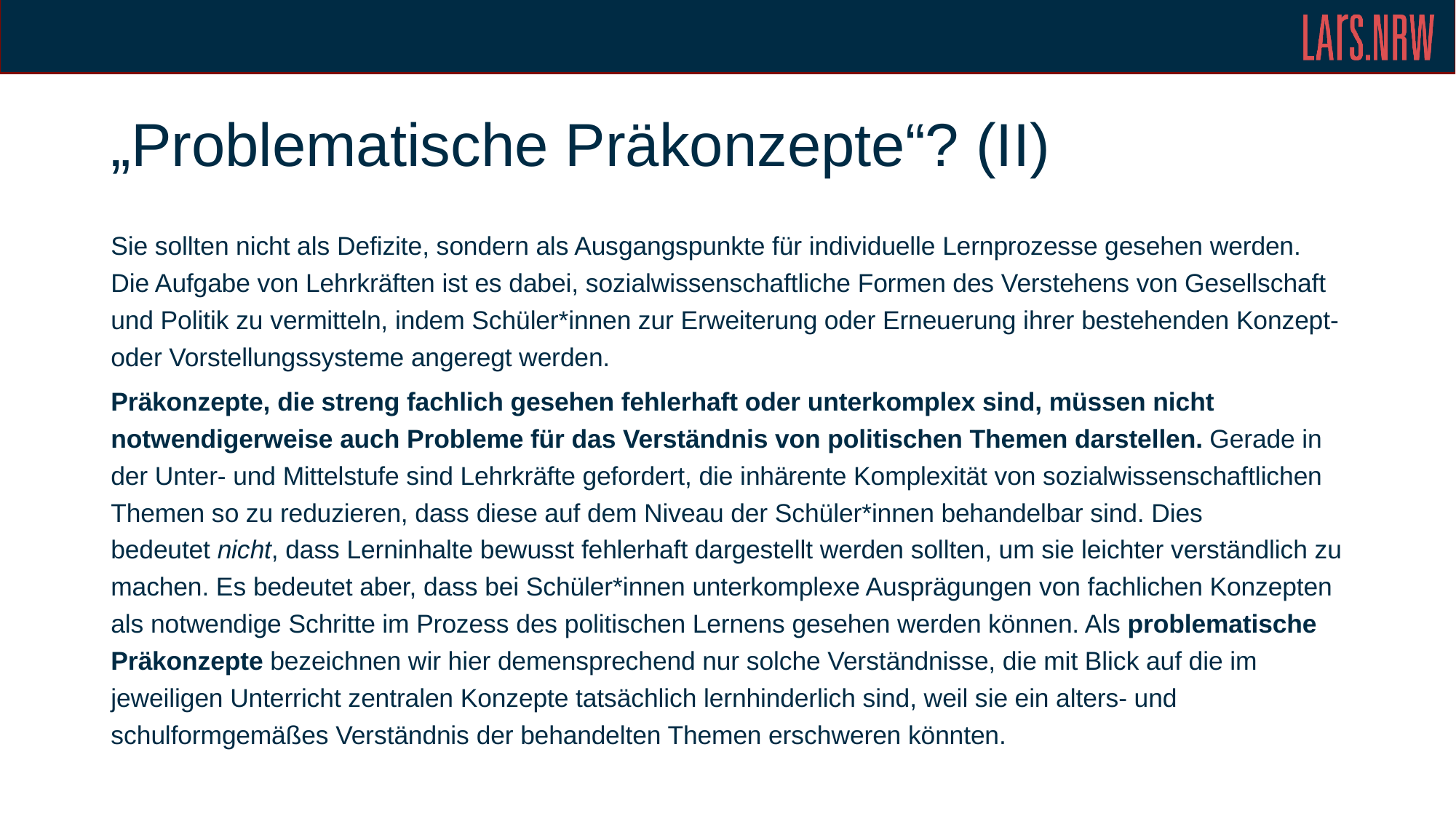

# „Problematische Präkonzepte“? (II)
Sie sollten nicht als Defizite, sondern als Ausgangspunkte für individuelle Lernprozesse gesehen werden. Die Aufgabe von Lehrkräften ist es dabei, sozialwissenschaftliche Formen des Verstehens von Gesellschaft und Politik zu vermitteln, indem Schüler*innen zur Erweiterung oder Erneuerung ihrer bestehenden Konzept- oder Vorstellungssysteme angeregt werden.
Präkonzepte, die streng fachlich gesehen fehlerhaft oder unterkomplex sind, müssen nicht notwendigerweise auch Probleme für das Verständnis von politischen Themen darstellen. Gerade in der Unter- und Mittelstufe sind Lehrkräfte gefordert, die inhärente Komplexität von sozialwissenschaftlichen Themen so zu reduzieren, dass diese auf dem Niveau der Schüler*innen behandelbar sind. Dies bedeutet nicht, dass Lerninhalte bewusst fehlerhaft dargestellt werden sollten, um sie leichter verständlich zu machen. Es bedeutet aber, dass bei Schüler*innen unterkomplexe Ausprägungen von fachlichen Konzepten als notwendige Schritte im Prozess des politischen Lernens gesehen werden können. Als problematische Präkonzepte bezeichnen wir hier demensprechend nur solche Verständnisse, die mit Blick auf die im jeweiligen Unterricht zentralen Konzepte tatsächlich lernhinderlich sind, weil sie ein alters- und schulformgemäßes Verständnis der behandelten Themen erschweren könnten.